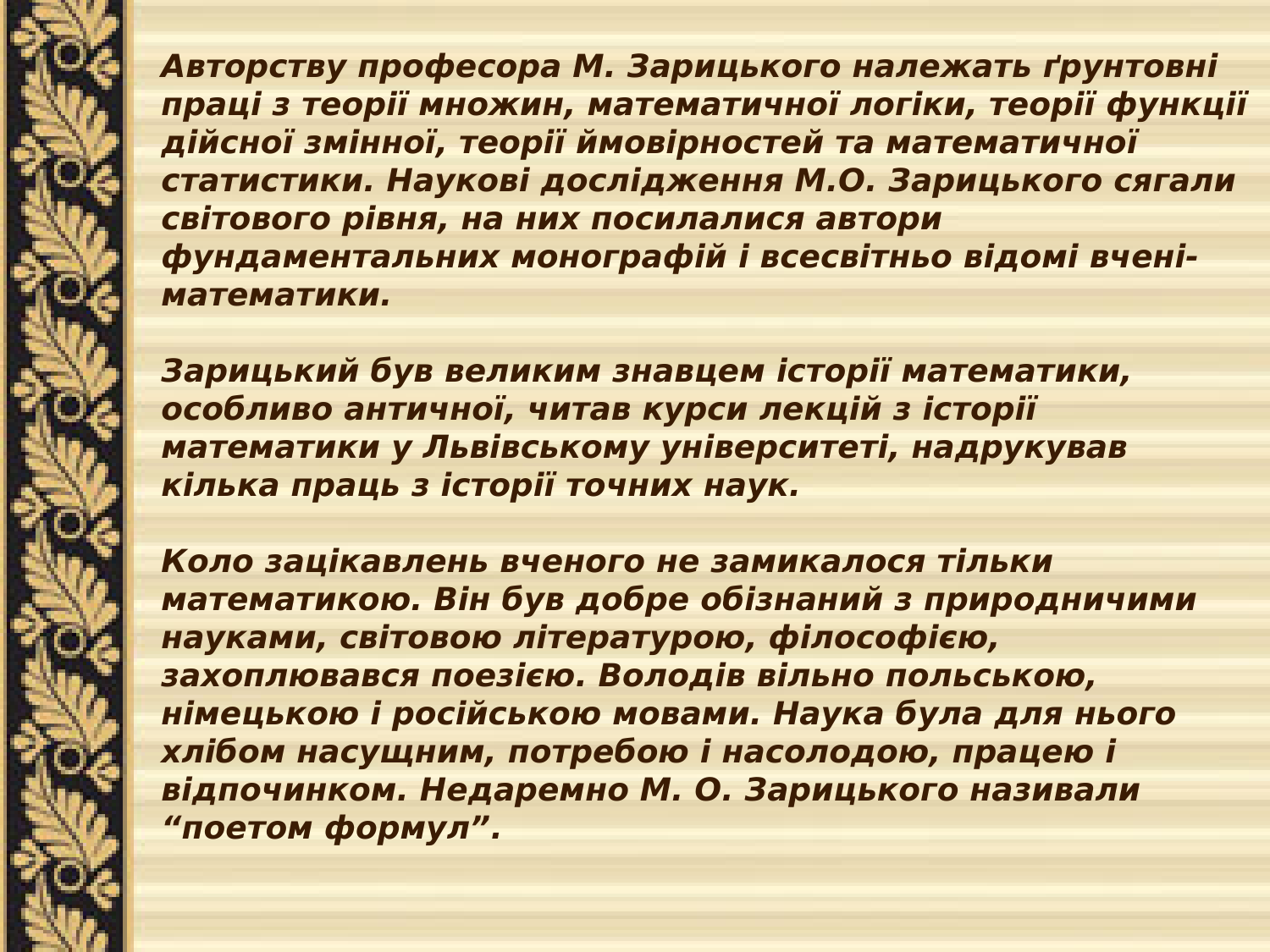

Авторству професора М. Зарицького належать ґрунтовні праці з теорії множин, математичної логіки, теорії функції дійсної змінної, теорії ймовірностей та математичної статистики. Наукові дослідження М.О. Зарицького сягали світового рівня, на них посилалися автори фундаментальних монографій і всесвітньо відомі вчені-математики.

Зарицький був великим знавцем історії математики, особливо античної, читав курси лекцій з історії математики у Львівському університеті, надрукував кілька праць з історії точних наук.

Коло зацікавлень вченого не замикалося тільки математикою. Він був добре обізнаний з природничими науками, світовою літературою, філософією, захоплювався поезією. Володів вільно польською, німецькою і російською мовами. Наука була для нього  хлібом насущним, потребою і насолодою, працею і відпочинком. Недаремно М. О. Зарицького називали “поетом формул”.